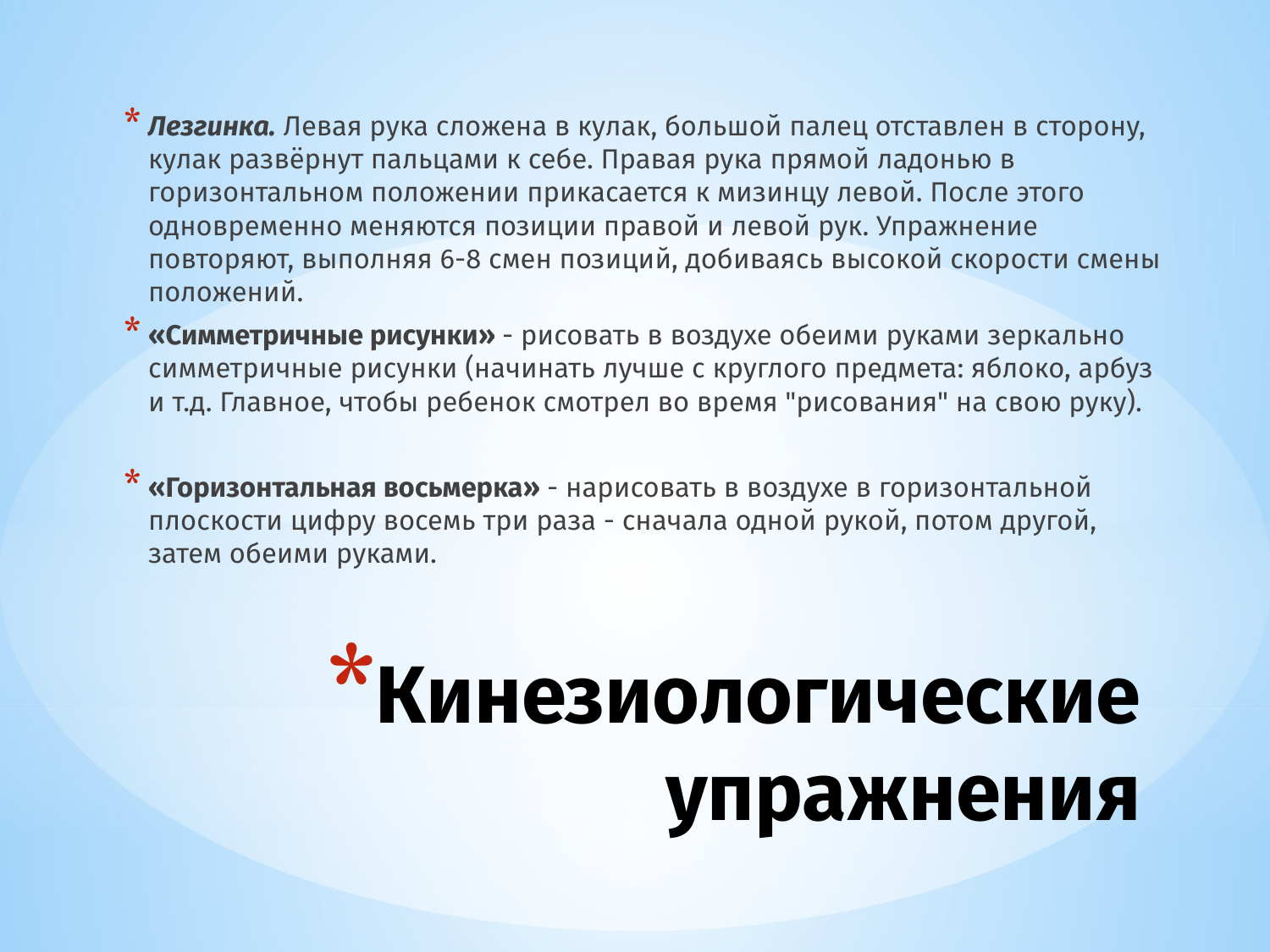

Лезгинка. Левая рука сложена в кулак, большой палец отставлен в сторону, кулак развёрнут пальцами к себе. Правая рука прямой ладонью в горизонтальном положении прикасается к мизинцу левой. После этого одновременно меняются позиции правой и левой рук. Упражнение повторяют, выполняя 6-8 смен позиций, добиваясь высокой скорости смены положений.
«Симметричные рисунки» - рисовать в воздухе обеими руками зеркально симметричные рисунки (начинать лучше с круглого предмета: яблоко, арбуз и т.д. Главное, чтобы ребенок смотрел во время "рисования" на свою руку).

«Горизонтальная восьмерка» - нарисовать в воздухе в горизонтальной плоскости цифру восемь три раза - сначала одной рукой, потом другой, затем обеими руками.

# Кинезиологические упражнения